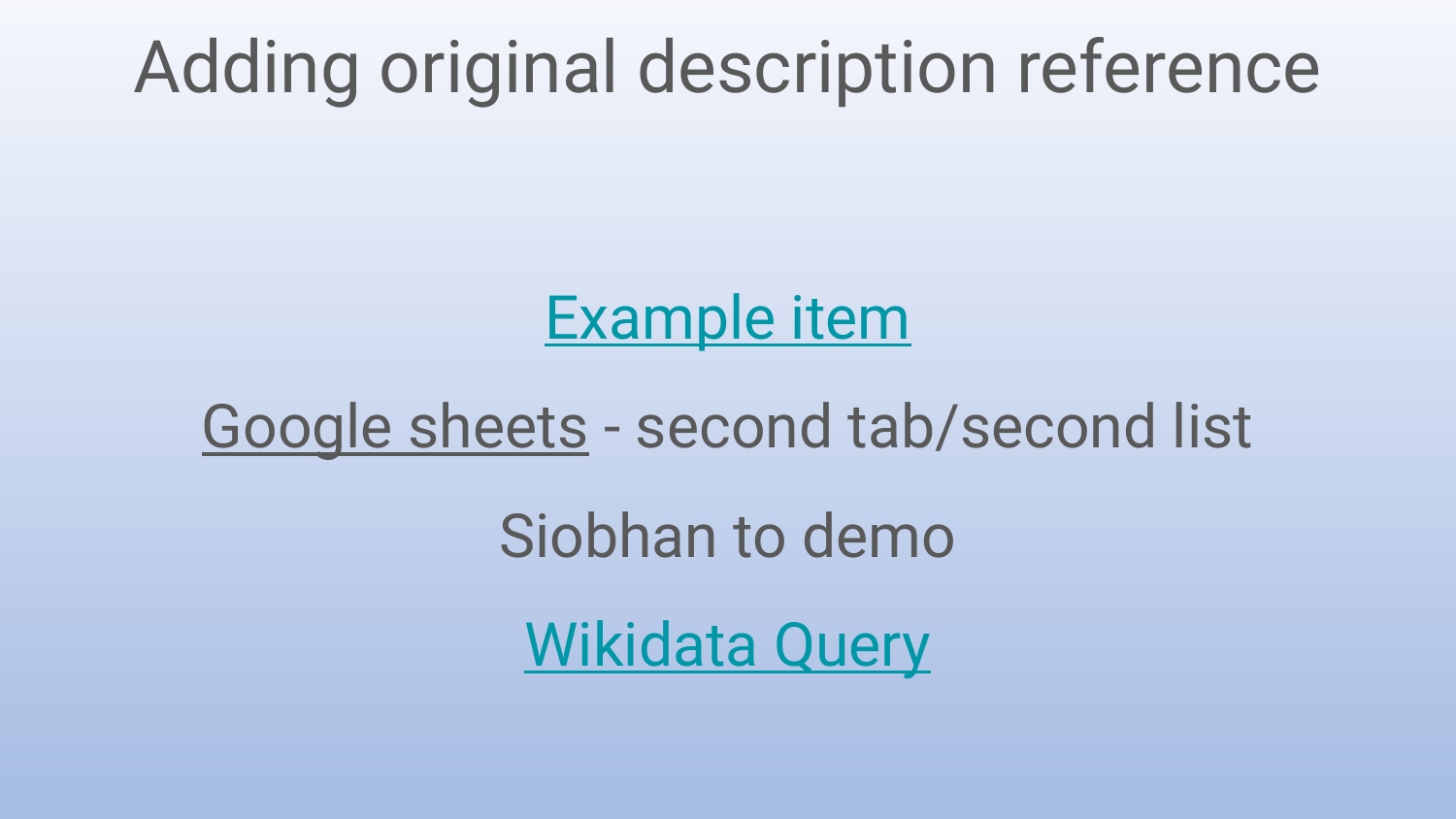

Adding original description reference
Example item
Google sheets - second tab/second list
Siobhan to demo
Wikidata Query